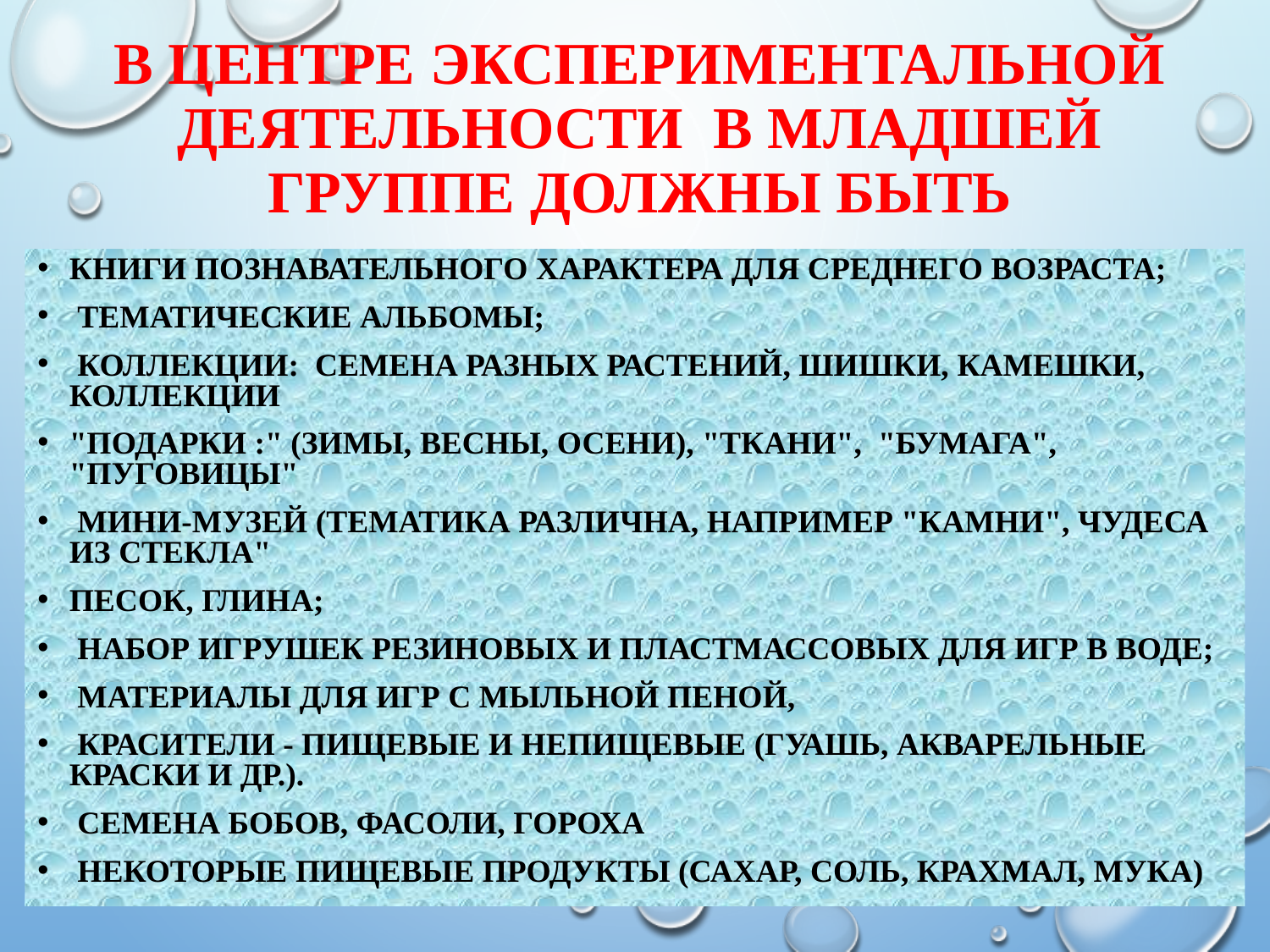

# В центре экспериментальной деятельности  в младшей группе должны быть
книги познавательного характера для среднего возраста;
 тематические альбомы;
 коллекции:  семена разных растений, шишки, камешки, коллекции
"Подарки :" (зимы, весны, осени), "Ткани",  "Бумага", "Пуговицы"
 Мини-музей (тематика различна, например "камни", чудеса из стекла"
Песок, глина;
 набор игрушек резиновых и пластмассовых для игр в воде;
 материалы для игр с мыльной пеной,
 красители - пищевые и непищевые (гуашь, акварельные краски и др.).
 семена бобов, фасоли, гороха
 некоторые пищевые продукты (сахар, соль, крахмал, мука)